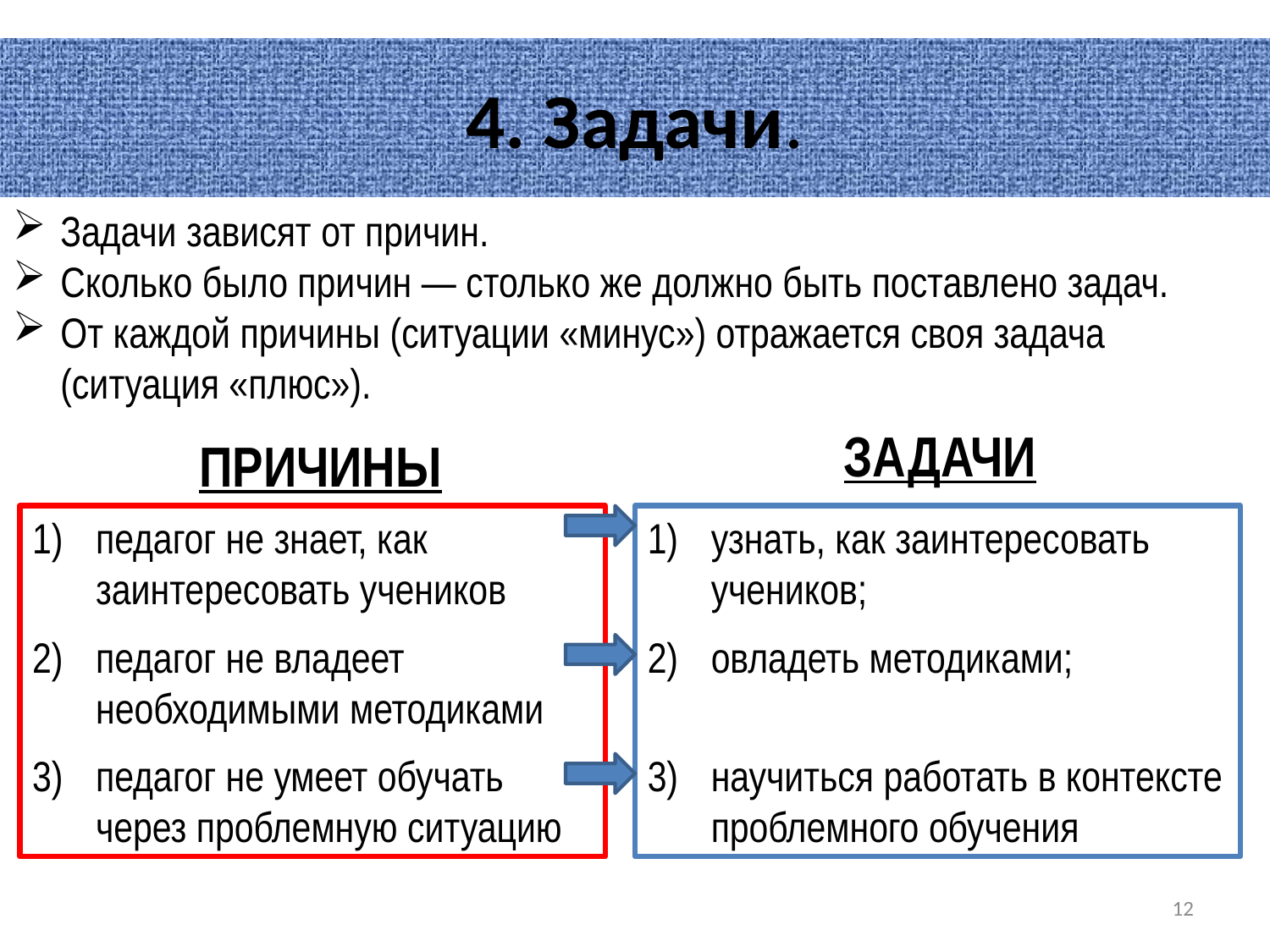

# 4. Задачи.
Задачи зависят от причин.
Сколько было причин — столько же должно быть поставлено задач.
От каждой причины (ситуации «минус») отражается своя задача (ситуация «плюс»).

ЗАДАЧИ
ПРИЧИНЫ
педагог не знает, как заинтересовать учеников

педагог не владеет необходимыми методиками

педагог не умеет обучать через проблемную ситуацию

узнать, как заинтересовать учеников;

овладеть методиками;

научиться работать в контексте проблемного обучения

12